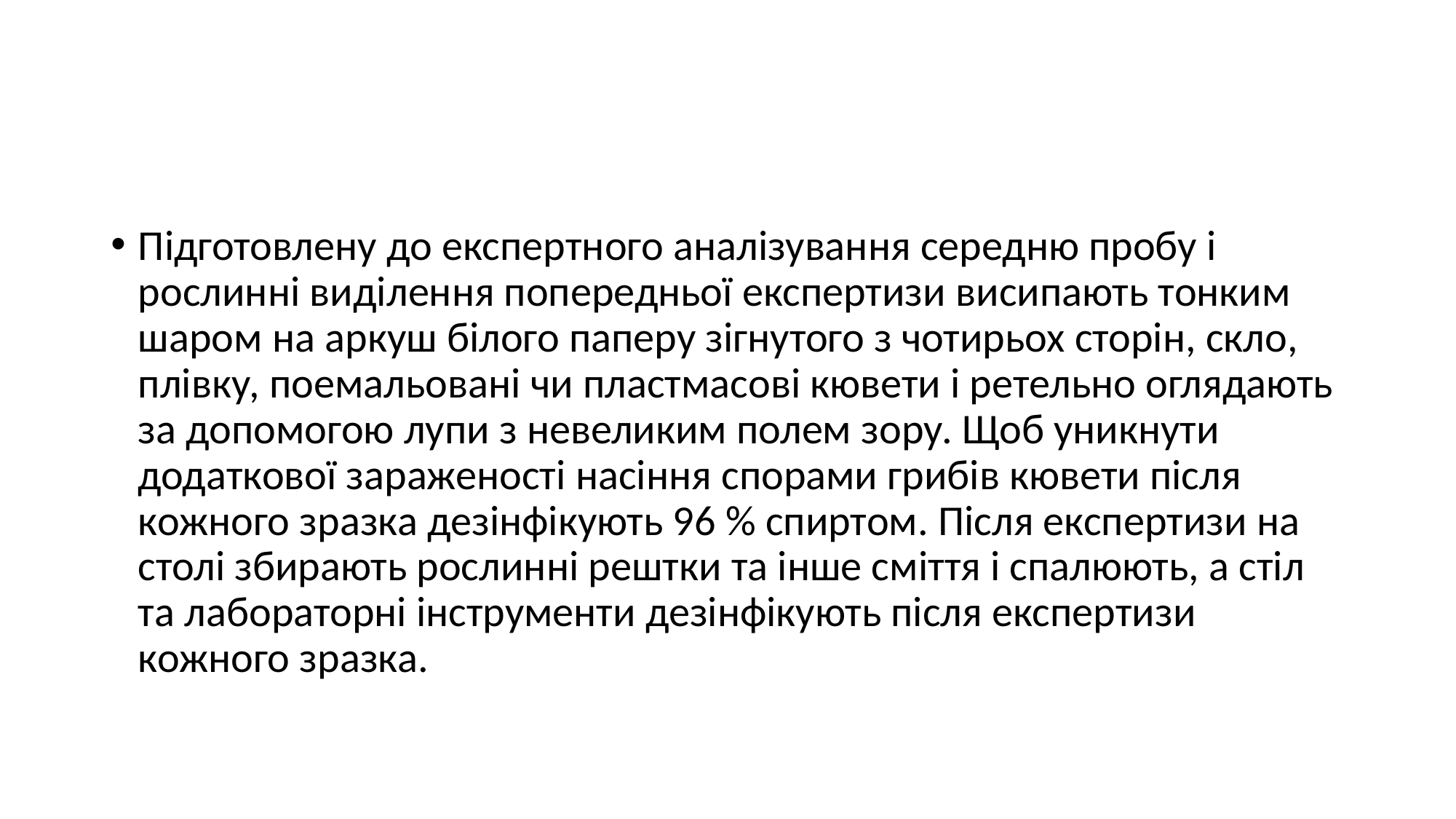

#
Підготовлену до експертного аналізування середню пробу і рослинні виділення попередньої експертизи висипають тонким шаром на аркуш білого паперу зігнутого з чотирьох сторін, скло, плівку, поемальовані чи пластмасові кювети і ретельно оглядають за допомогою лупи з невеликим полем зору. Щоб уникнути додаткової зараженості насіння спорами грибів кювети після кожного зразка дезінфікують 96 % спиртом. Після експертизи на столі збирають рослинні рештки та інше сміття і спалюють, а стіл та лабораторні інструменти дезінфікують після експертизи кожного зразка.